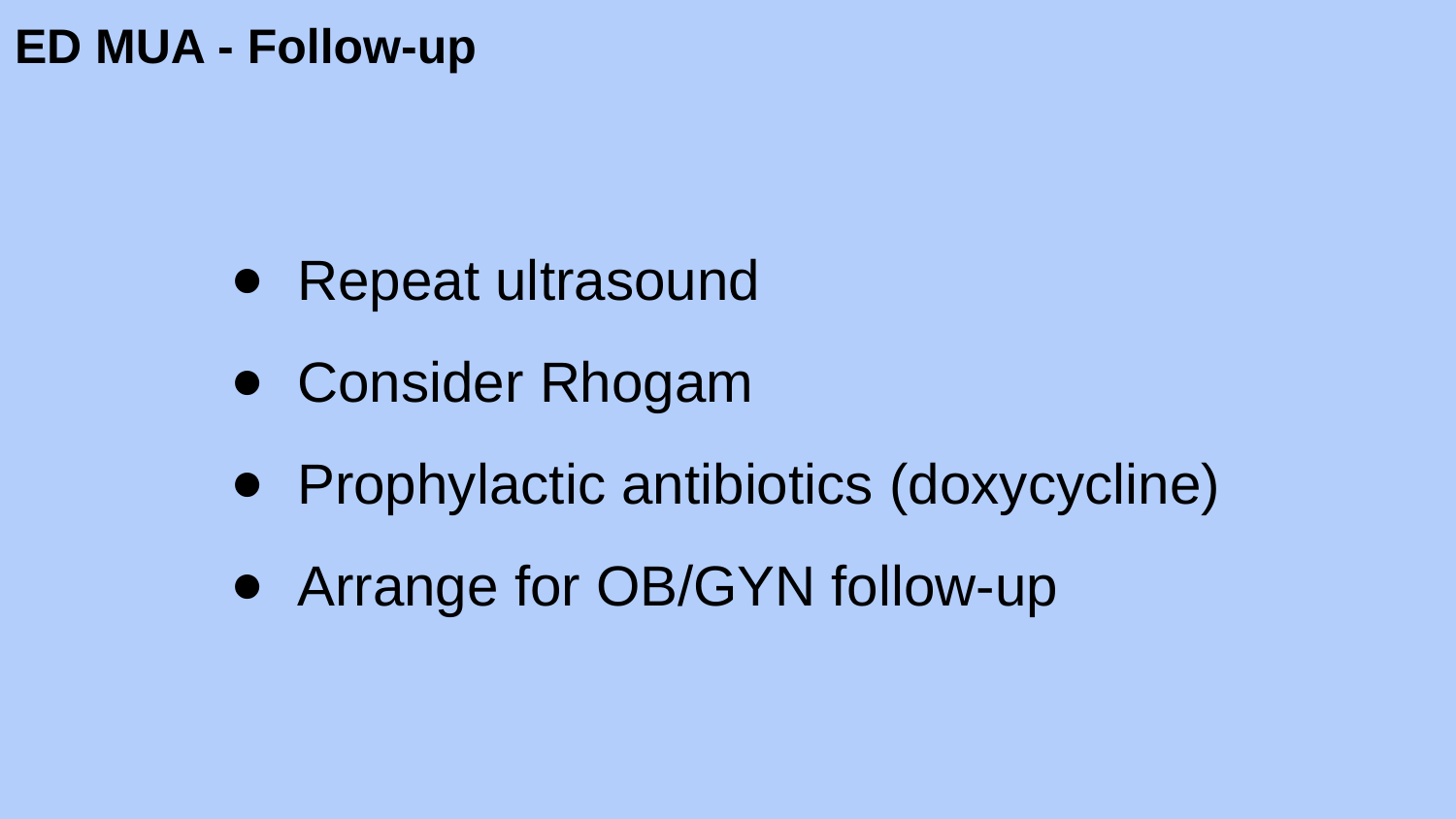

# ED MUA - Follow-up
Repeat ultrasound
Consider Rhogam
Prophylactic antibiotics (doxycycline)
Arrange for OB/GYN follow-up